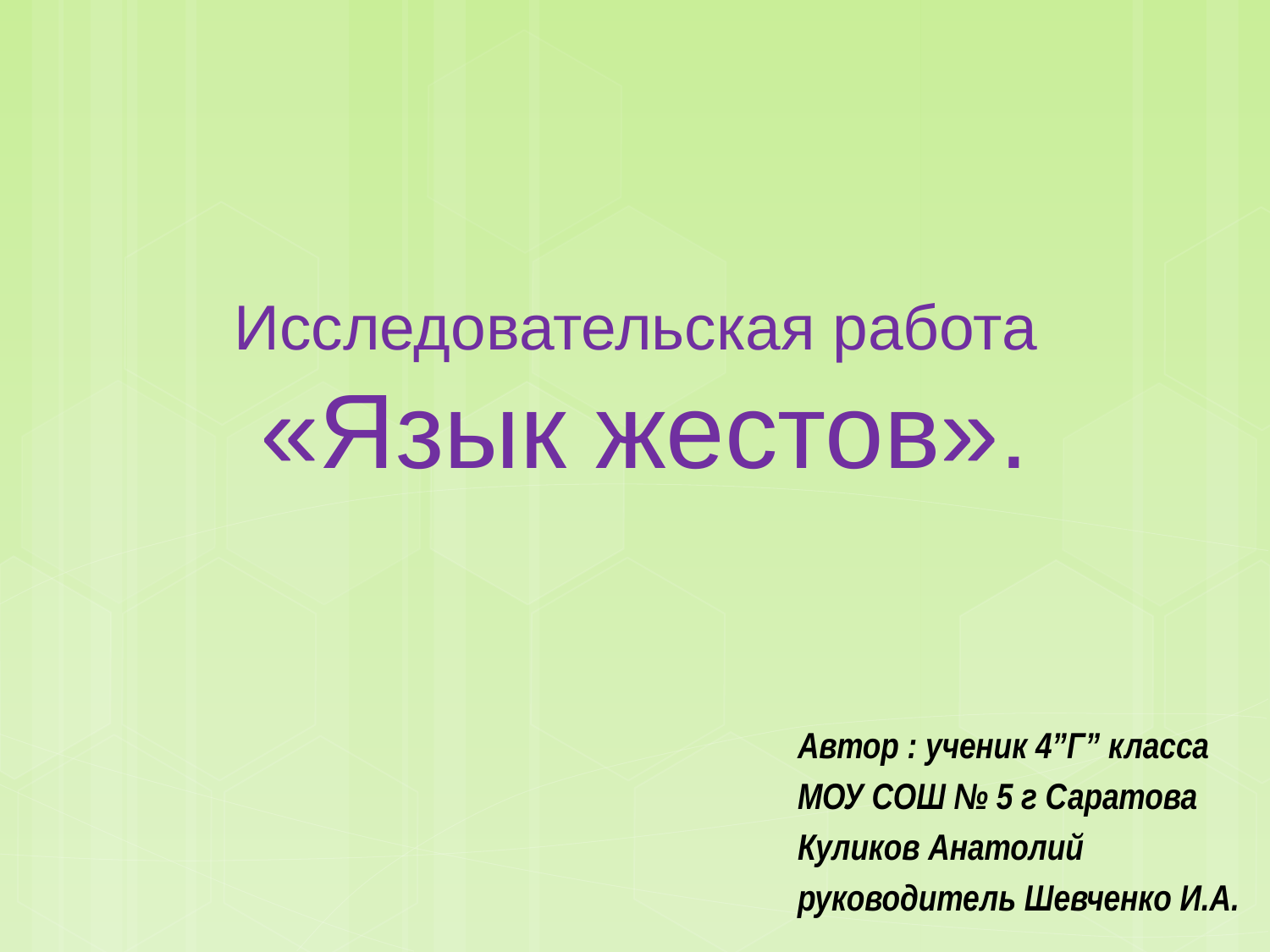

# Исследовательская работа «Язык жестов».
Автор : ученик 4”Г” класса
МОУ СОШ № 5 г Саратова
Куликов Анатолий
руководитель Шевченко И.А.